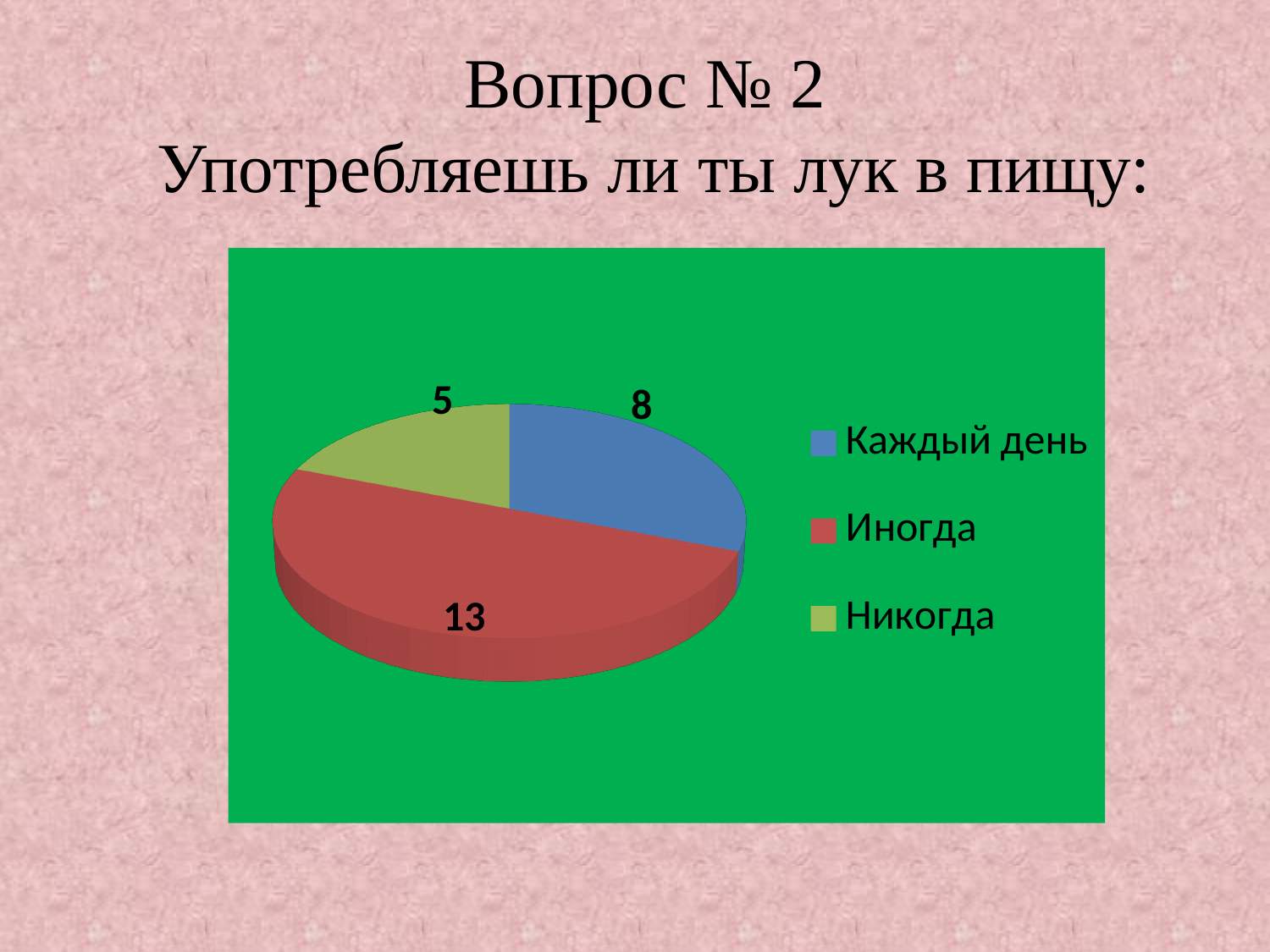

Вопрос № 2
Употребляешь ли ты лук в пищу:

[unsupported chart]